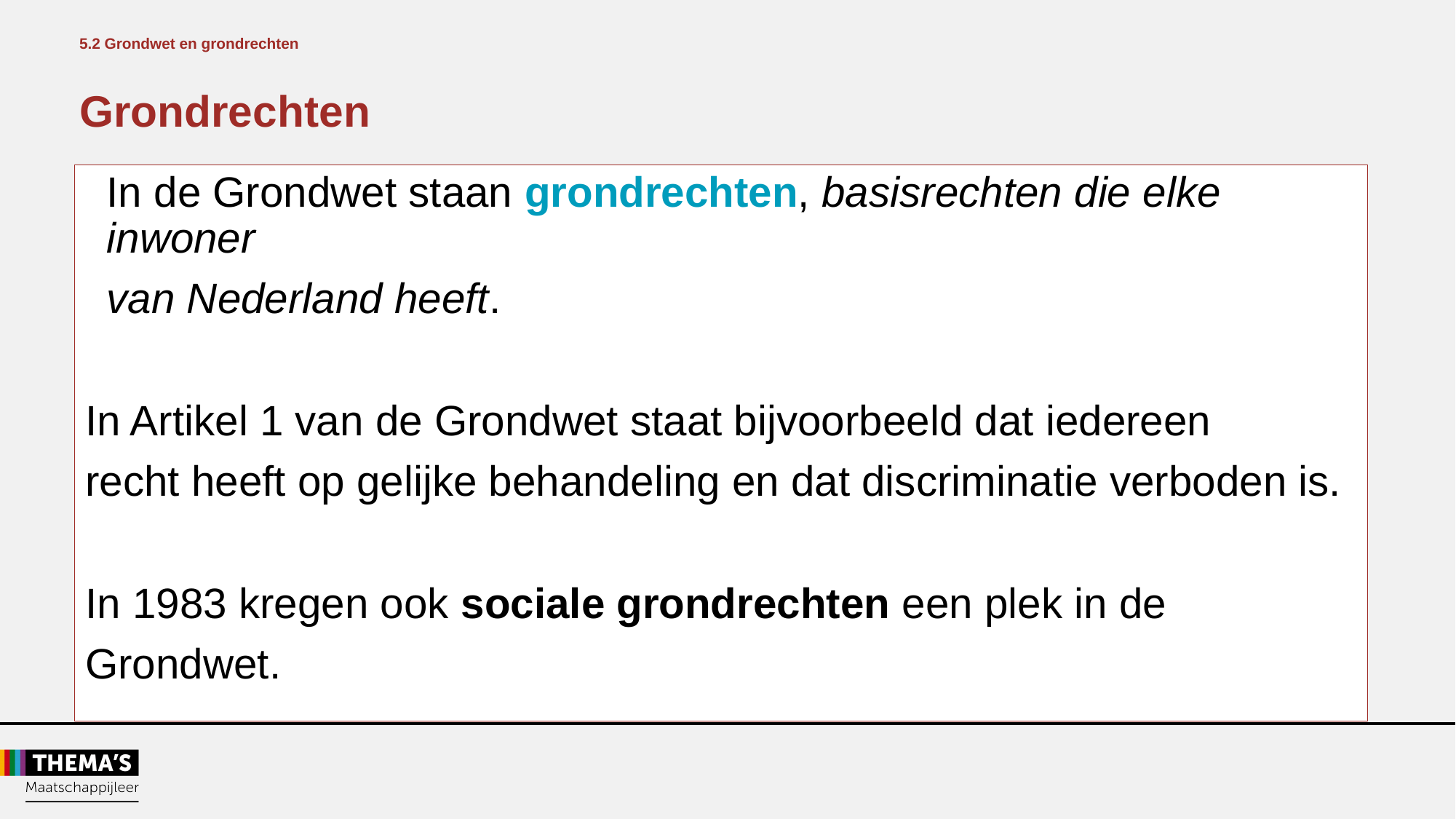

5.2 Grondwet en grondrechten
Grondrechten
In de Grondwet staan grondrechten, basisrechten die elke inwoner
van Nederland heeft.

In Artikel 1 van de Grondwet staat bijvoorbeeld dat iedereen
recht heeft op gelijke behandeling en dat discriminatie verboden is.

In 1983 kregen ook sociale grondrechten een plek in de
Grondwet.